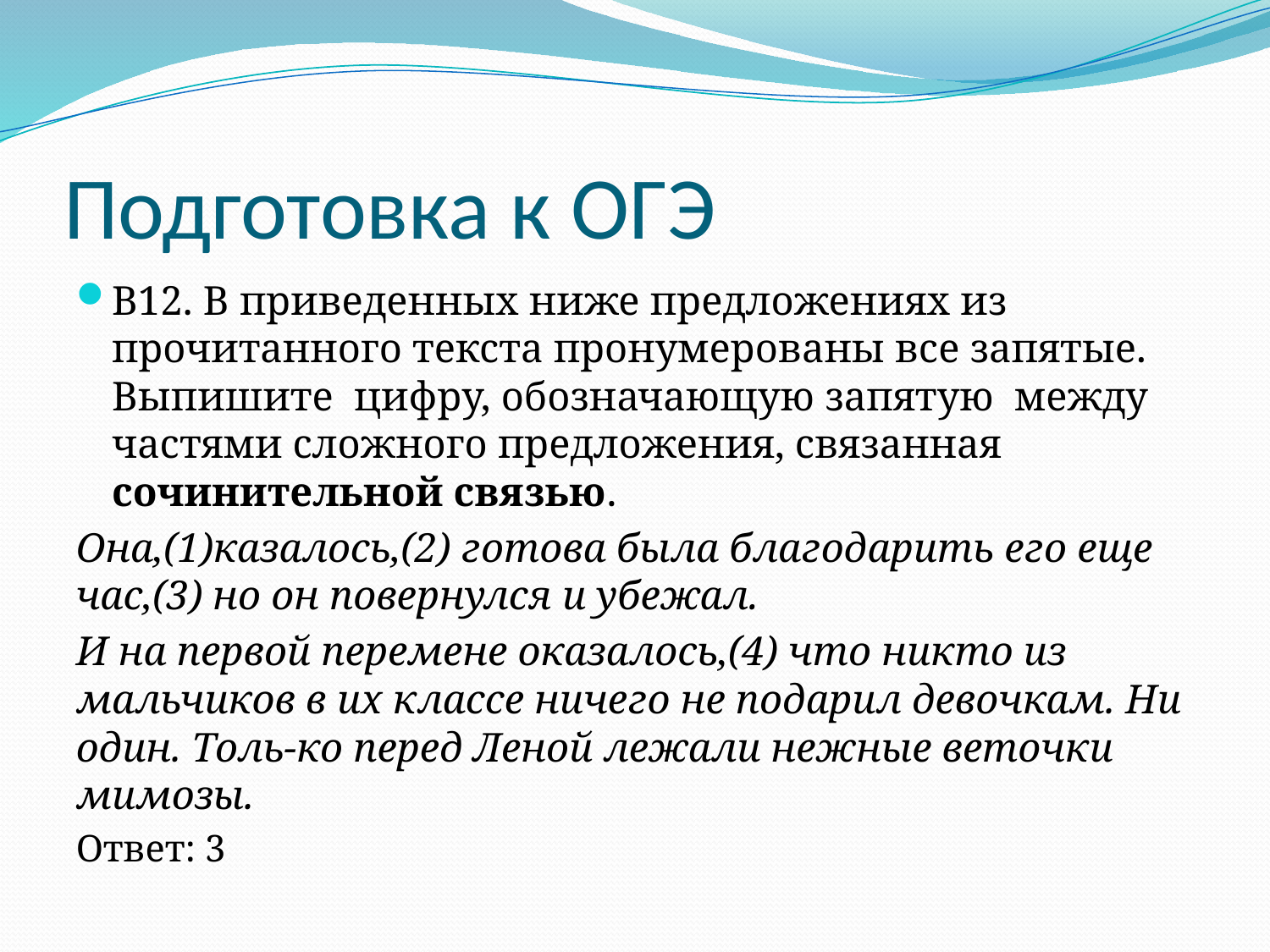

# Подготовка к ОГЭ
В12. В приведенных ниже предложениях из прочитанного текста пронумерованы все запятые. Выпишите  цифру, обозначающую запятую  между частями сложного предложения, связанная сочинительной связью.
Она,(1)казалось,(2) готова была благодарить его еще час,(3) но он повернулся и убежал.
И на первой перемене оказалось,(4) что никто из мальчиков в их классе ничего не подарил девочкам. Ни один. Толь-ко перед Леной лежали нежные веточки мимозы.
Ответ: 3